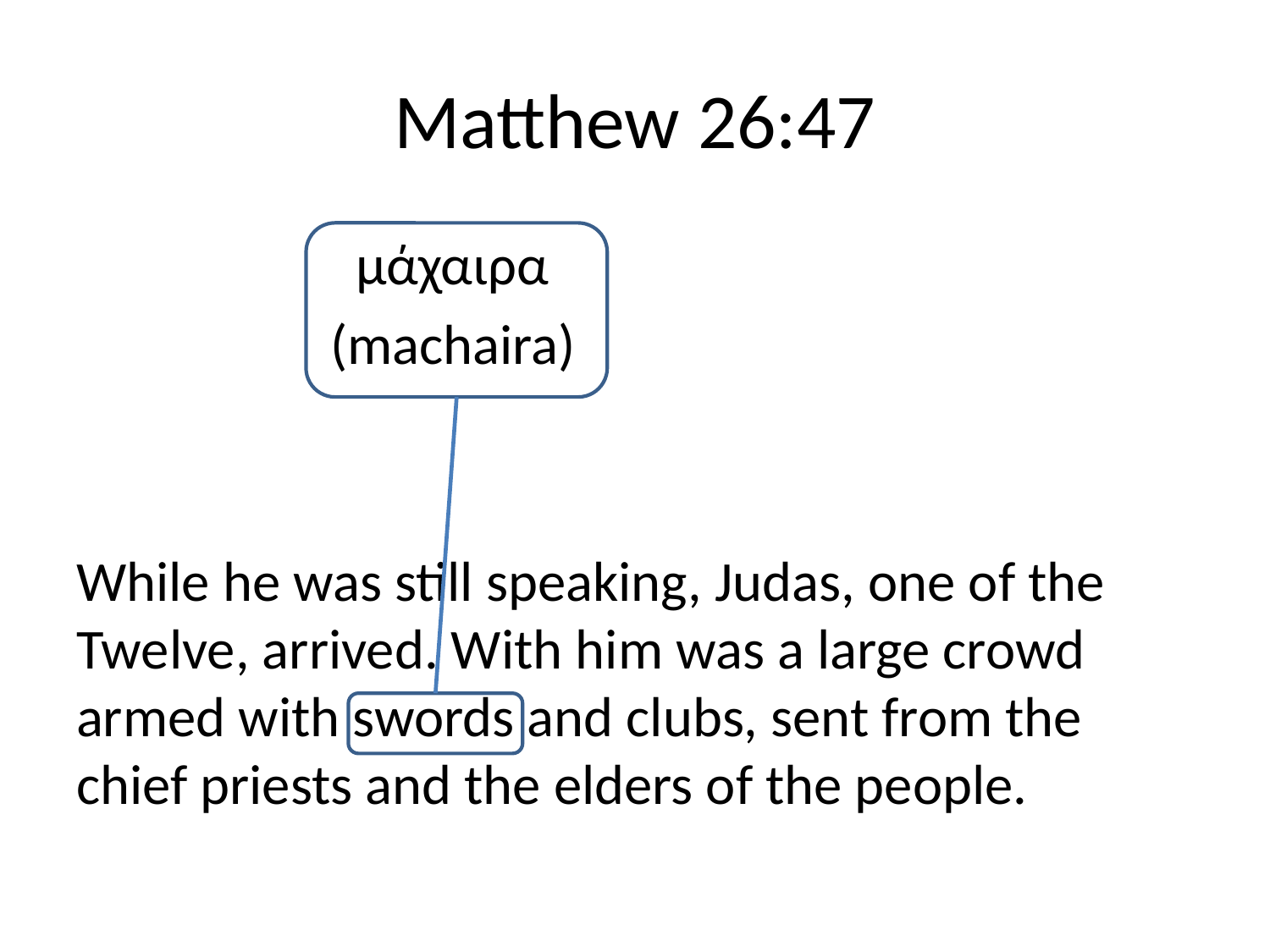

# Matthew 26:47
		  μάχαιρα
		(machaira)

While he was still speaking, Judas, one of the Twelve, arrived. With him was a large crowd armed with swords and clubs, sent from the chief priests and the elders of the people.